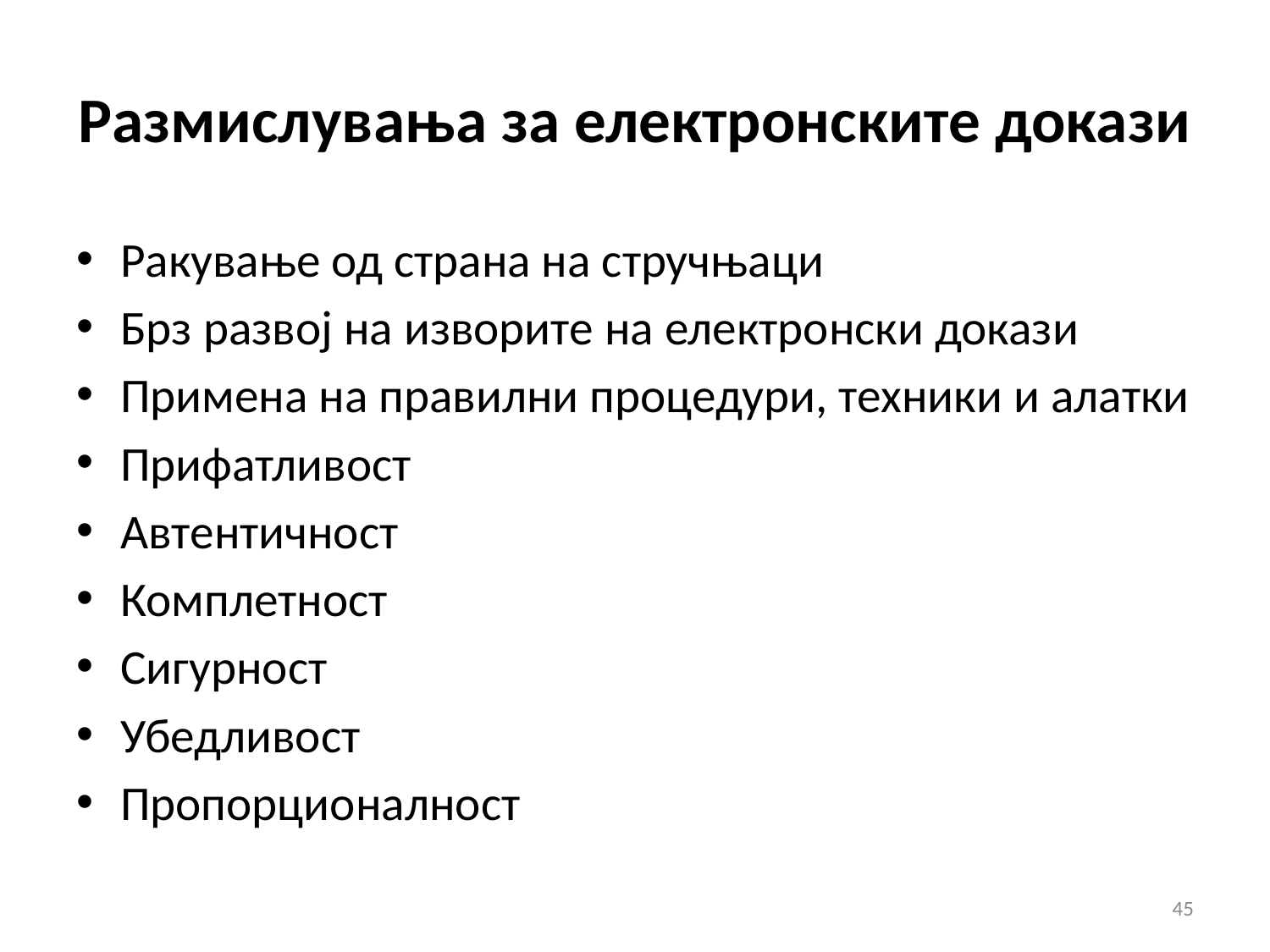

# Размислувања за електронските докази
Ракување од страна на стручњаци
Брз развој на изворите на електронски докази
Примена на правилни процедури, техники и алатки
Прифатливост
Автентичност
Комплетност
Сигурност
Убедливост
Пропорционалност
45